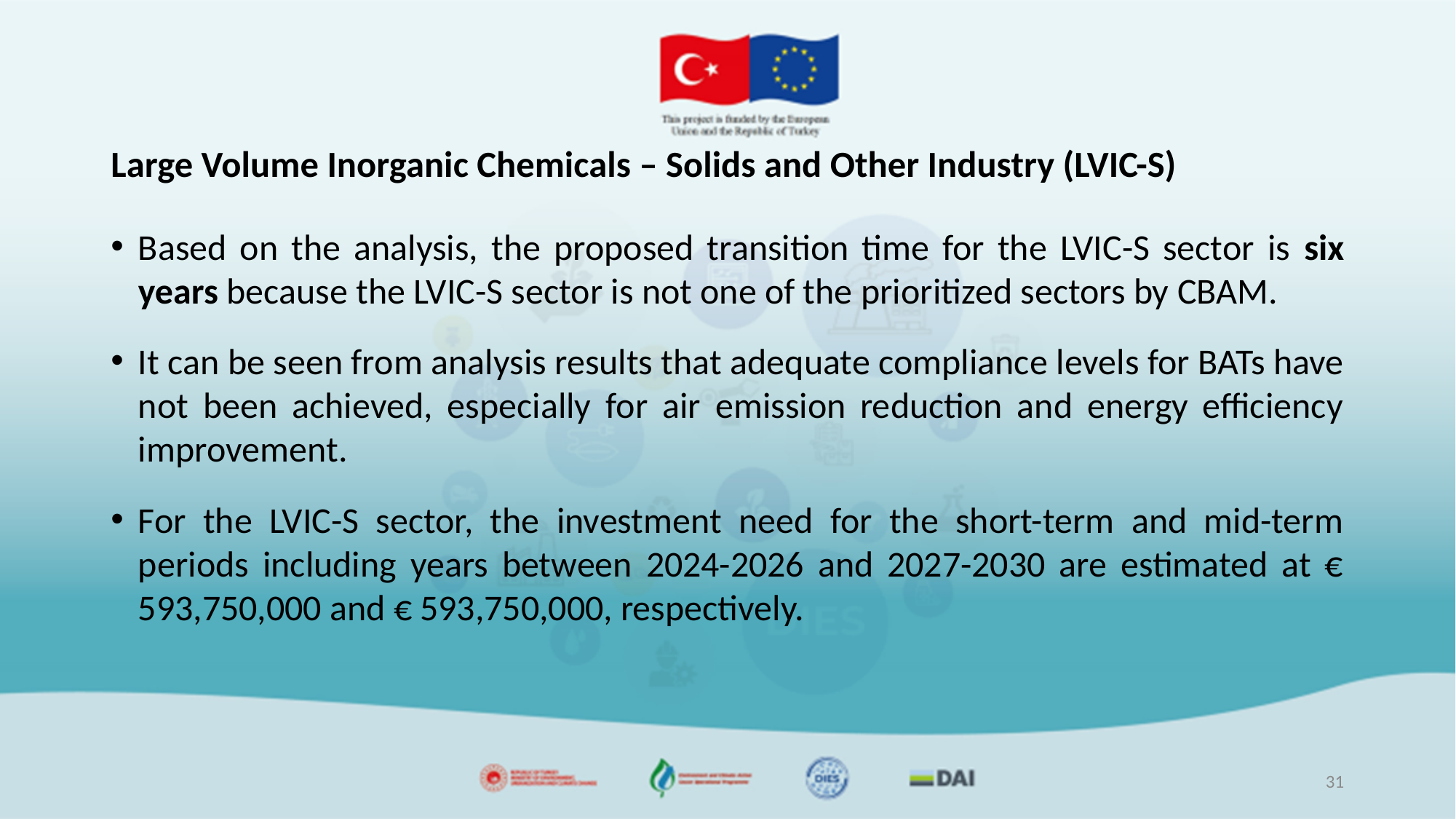

# Large Volume Inorganic Chemicals – Solids and Other Industry (LVIC-S)
Based on the analysis, the proposed transition time for the LVIC-S sector is six years because the LVIC-S sector is not one of the prioritized sectors by CBAM.
It can be seen from analysis results that adequate compliance levels for BATs have not been achieved, especially for air emission reduction and energy efficiency improvement.
For the LVIC-S sector, the investment need for the short-term and mid-term periods including years between 2024-2026 and 2027-2030 are estimated at € 593,750,000 and € 593,750,000, respectively.
31